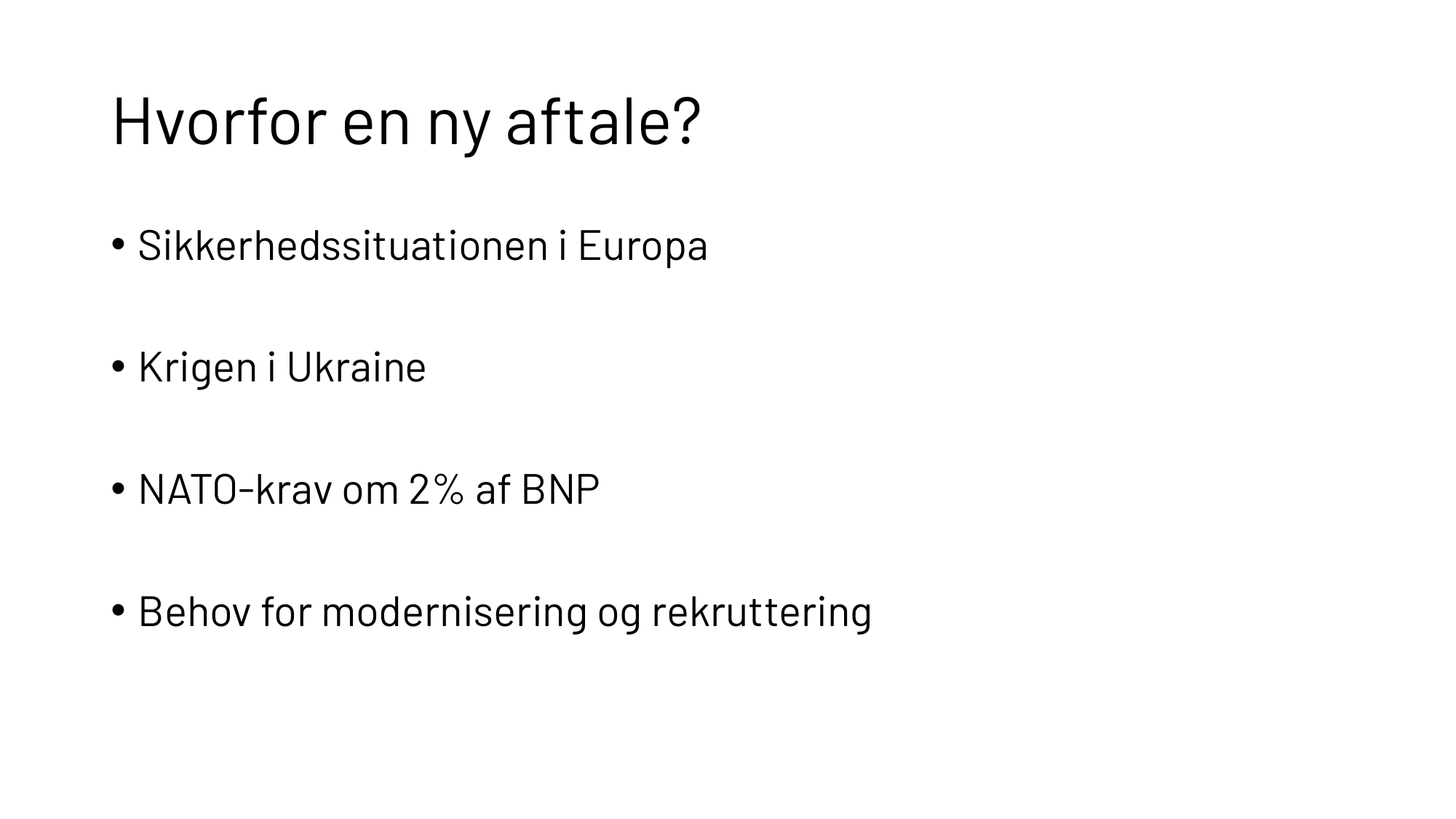

# Hvorfor en ny aftale?
Sikkerhedssituationen i Europa

Krigen i Ukraine

NATO‑krav om 2% af BNP

Behov for modernisering og rekruttering